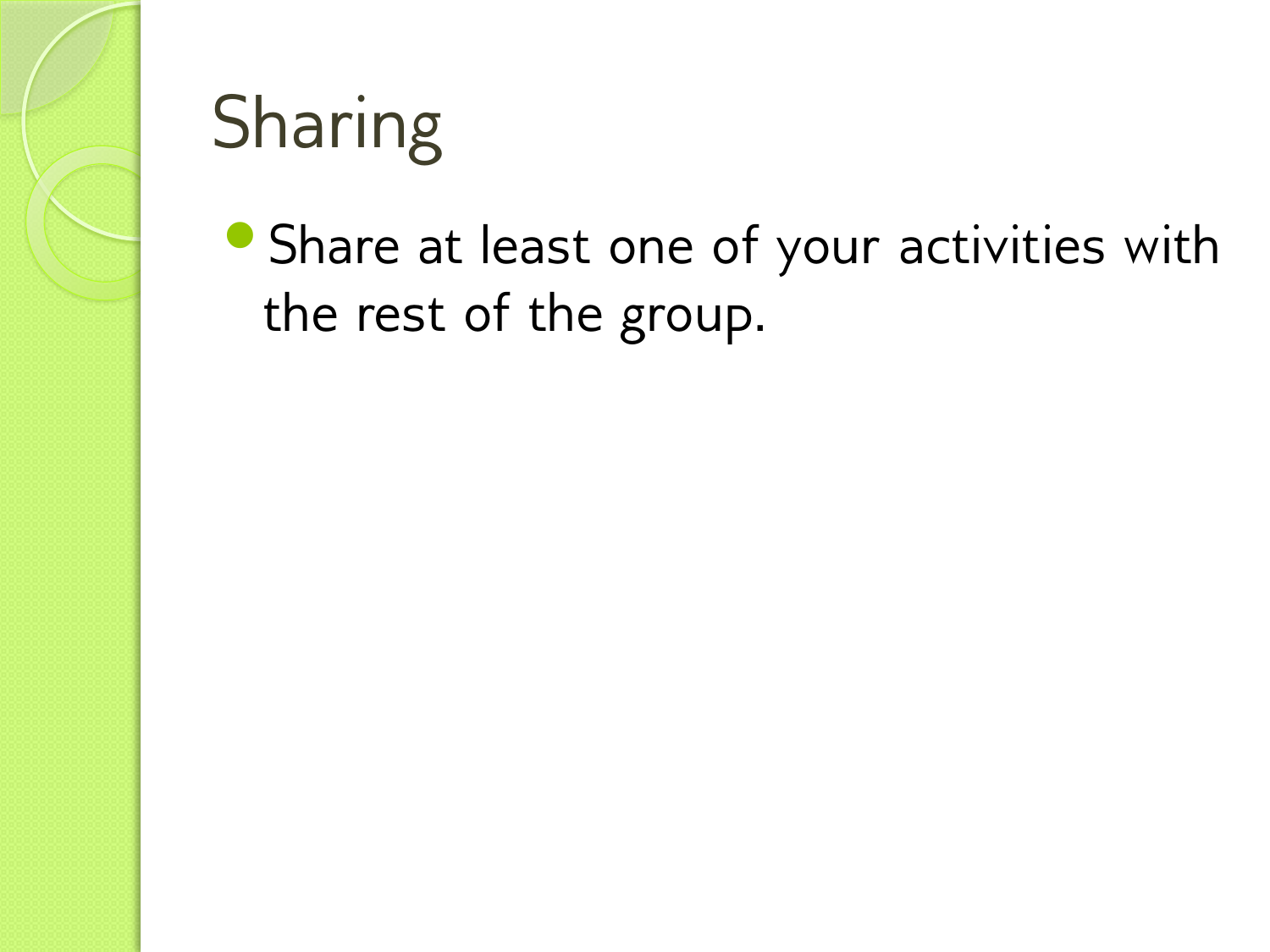

# Sharing
Share at least one of your activities with the rest of the group.